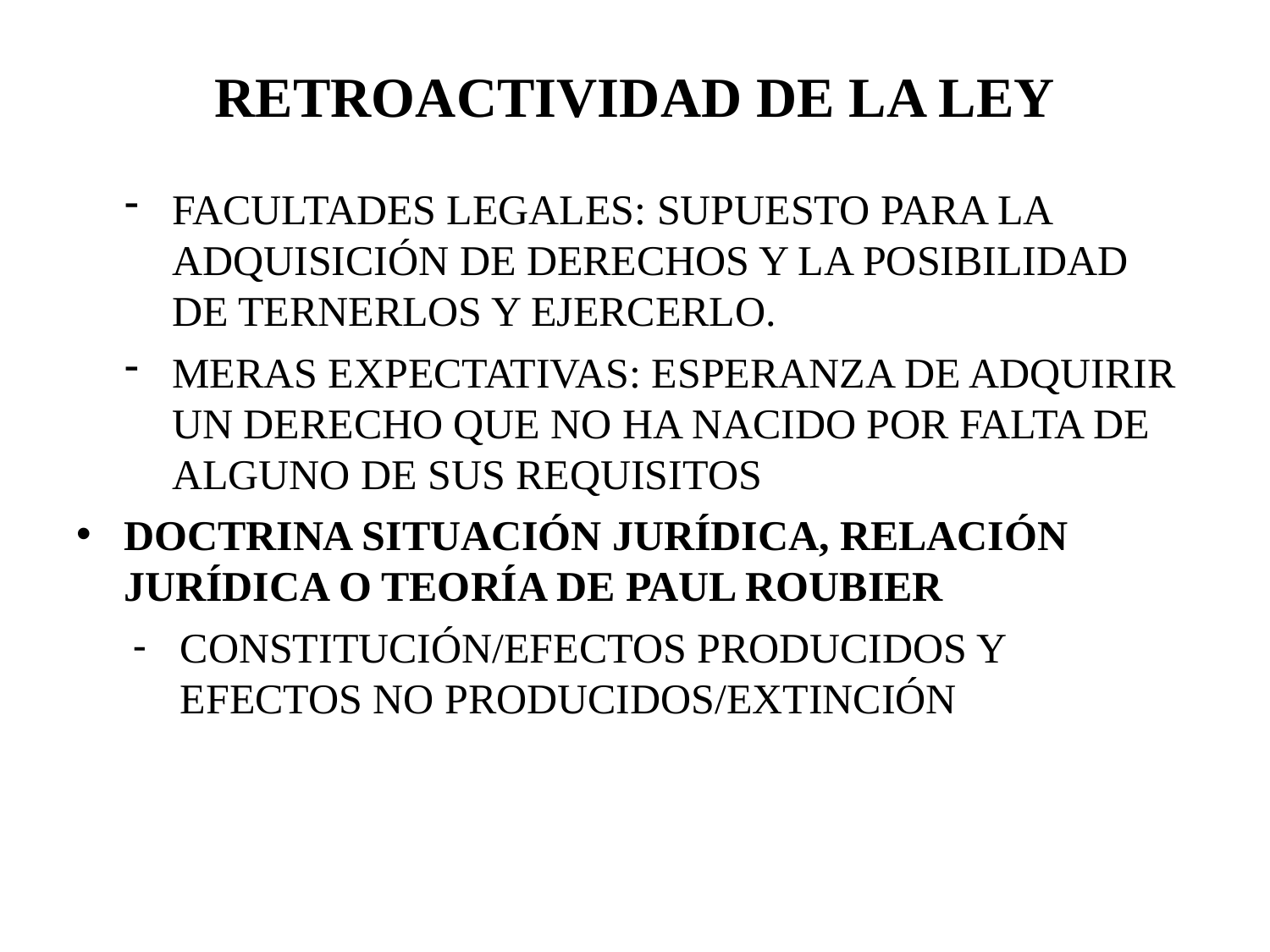

# RETROACTIVIDAD DE LA LEY
FACULTADES LEGALES: SUPUESTO PARA LA ADQUISICIÓN DE DERECHOS Y LA POSIBILIDAD DE TERNERLOS Y EJERCERLO.
MERAS EXPECTATIVAS: ESPERANZA DE ADQUIRIR UN DERECHO QUE NO HA NACIDO POR FALTA DE ALGUNO DE SUS REQUISITOS
DOCTRINA SITUACIÓN JURÍDICA, RELACIÓN JURÍDICA O TEORÍA DE PAUL ROUBIER
CONSTITUCIÓN/EFECTOS PRODUCIDOS Y EFECTOS NO PRODUCIDOS/EXTINCIÓN